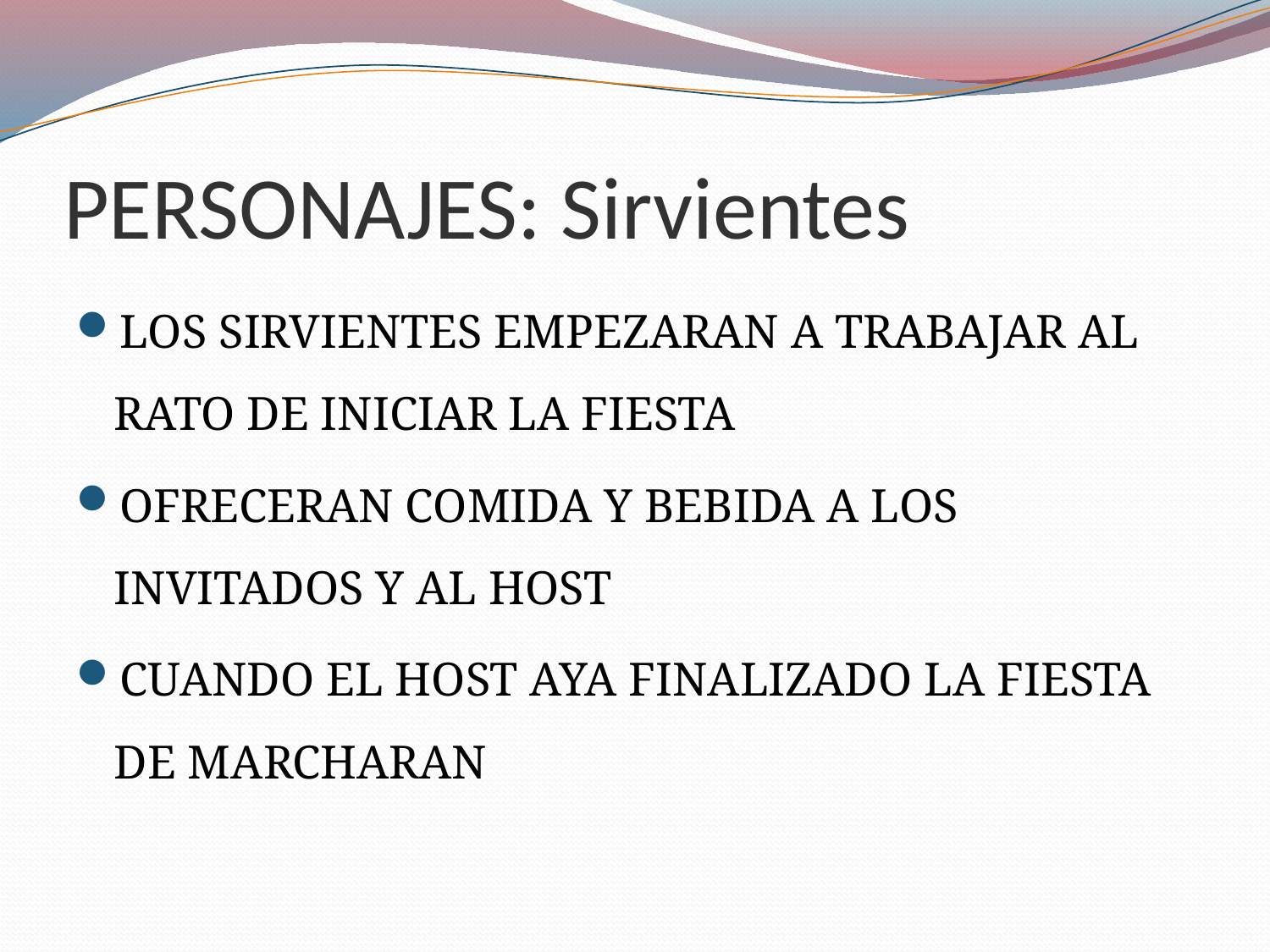

# PERSONAJES: Sirvientes
LOS SIRVIENTES EMPEZARAN A TRABAJAR AL RATO DE INICIAR LA FIESTA
OFRECERAN COMIDA Y BEBIDA A LOS INVITADOS Y AL HOST
CUANDO EL HOST AYA FINALIZADO LA FIESTA DE MARCHARAN